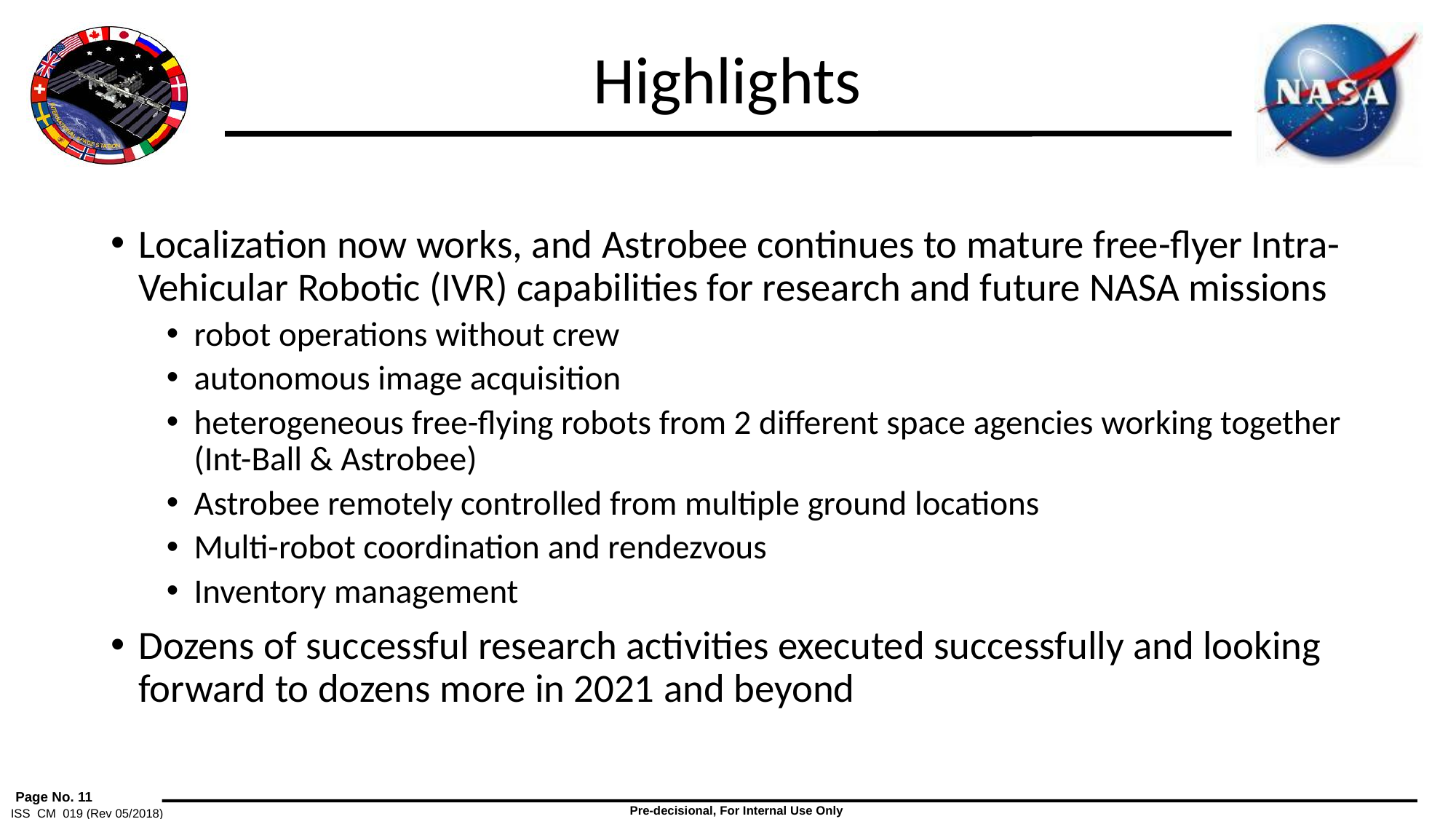

# Highlights
Localization now works, and Astrobee continues to mature free-flyer Intra-Vehicular Robotic (IVR) capabilities for research and future NASA missions
robot operations without crew
autonomous image acquisition
heterogeneous free-flying robots from 2 different space agencies working together (Int-Ball & Astrobee)
Astrobee remotely controlled from multiple ground locations
Multi-robot coordination and rendezvous
Inventory management
Dozens of successful research activities executed successfully and looking forward to dozens more in 2021 and beyond